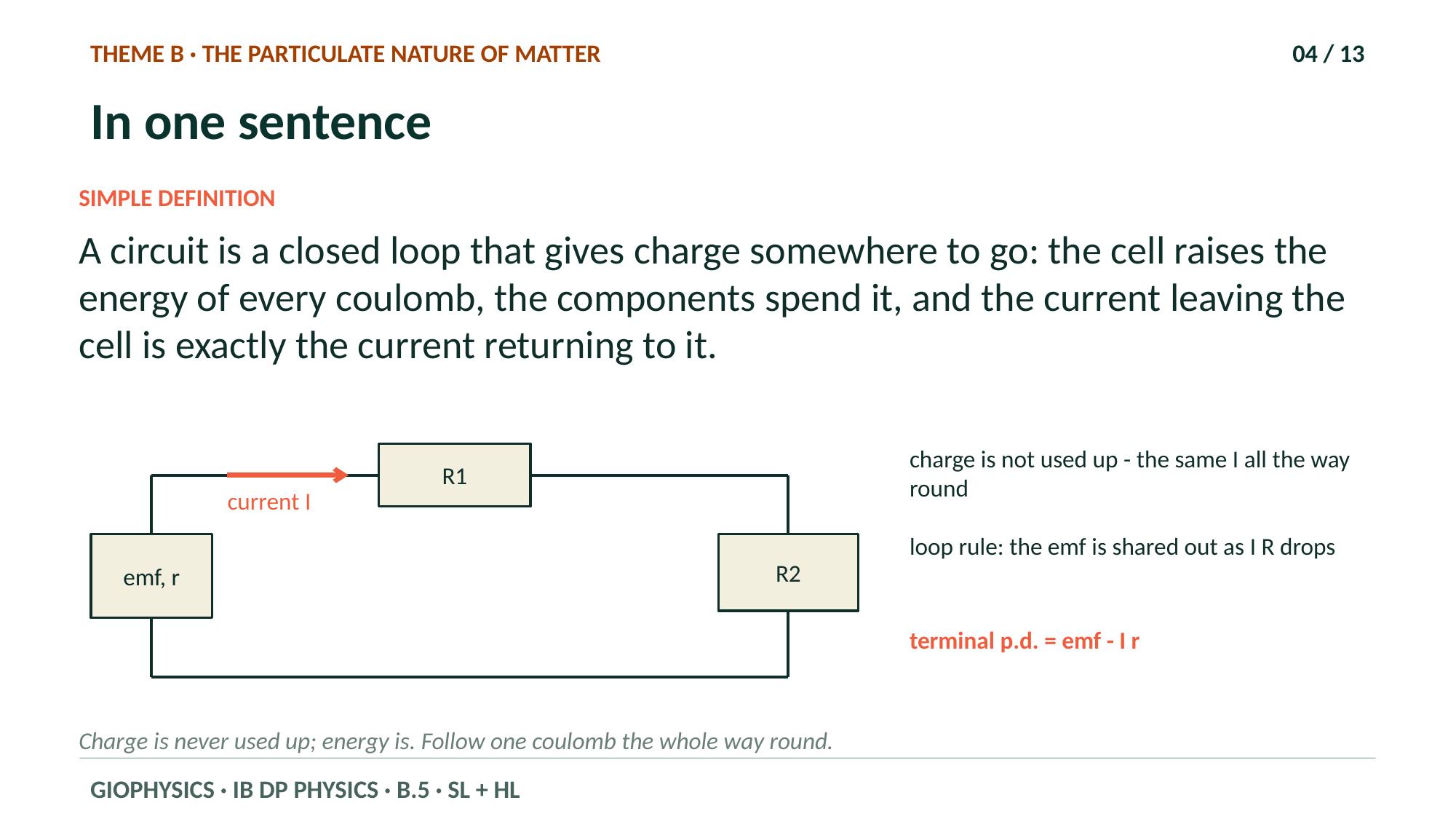

THEME B · THE PARTICULATE NATURE OF MATTER
04 / 13
In one sentence
SIMPLE DEFINITION
A circuit is a closed loop that gives charge somewhere to go: the cell raises the energy of every coulomb, the components spend it, and the current leaving the cell is exactly the current returning to it.
R1
charge is not used up - the same I all the way round
current I
loop rule: the emf is shared out as I R drops
emf, r
R2
terminal p.d. = emf - I r
Charge is never used up; energy is. Follow one coulomb the whole way round.

GIOPHYSICS · IB DP PHYSICS · B.5 · SL + HL